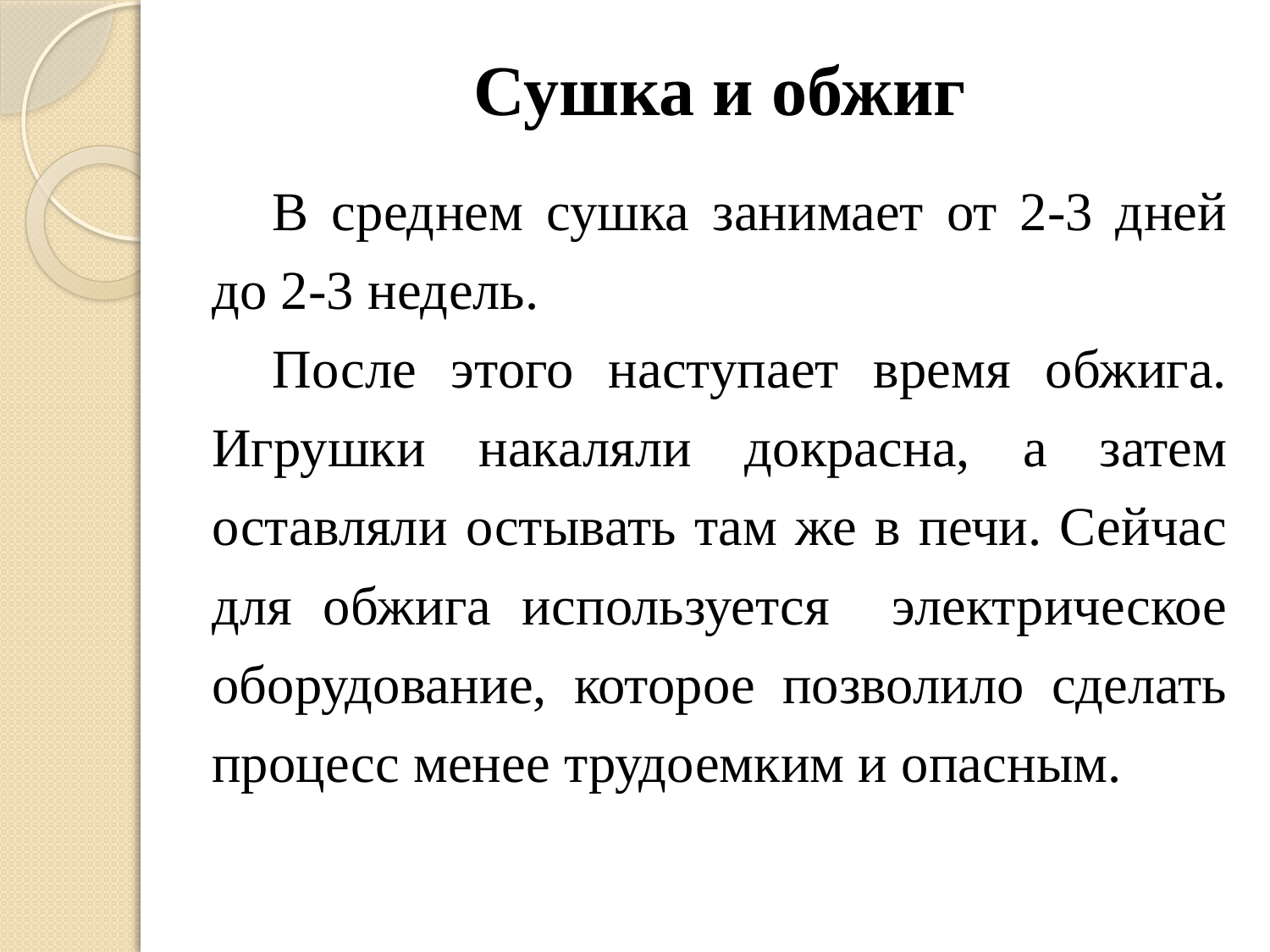

# Сушка и обжиг
В среднем сушка занимает от 2-3 дней до 2-3 недель.
После этого наступает время обжига. Игрушки накаляли докрасна, а затем оставляли остывать там же в печи. Сейчас для обжига используется  электрическое оборудование, которое позволило сделать процесс менее трудоемким и опасным.